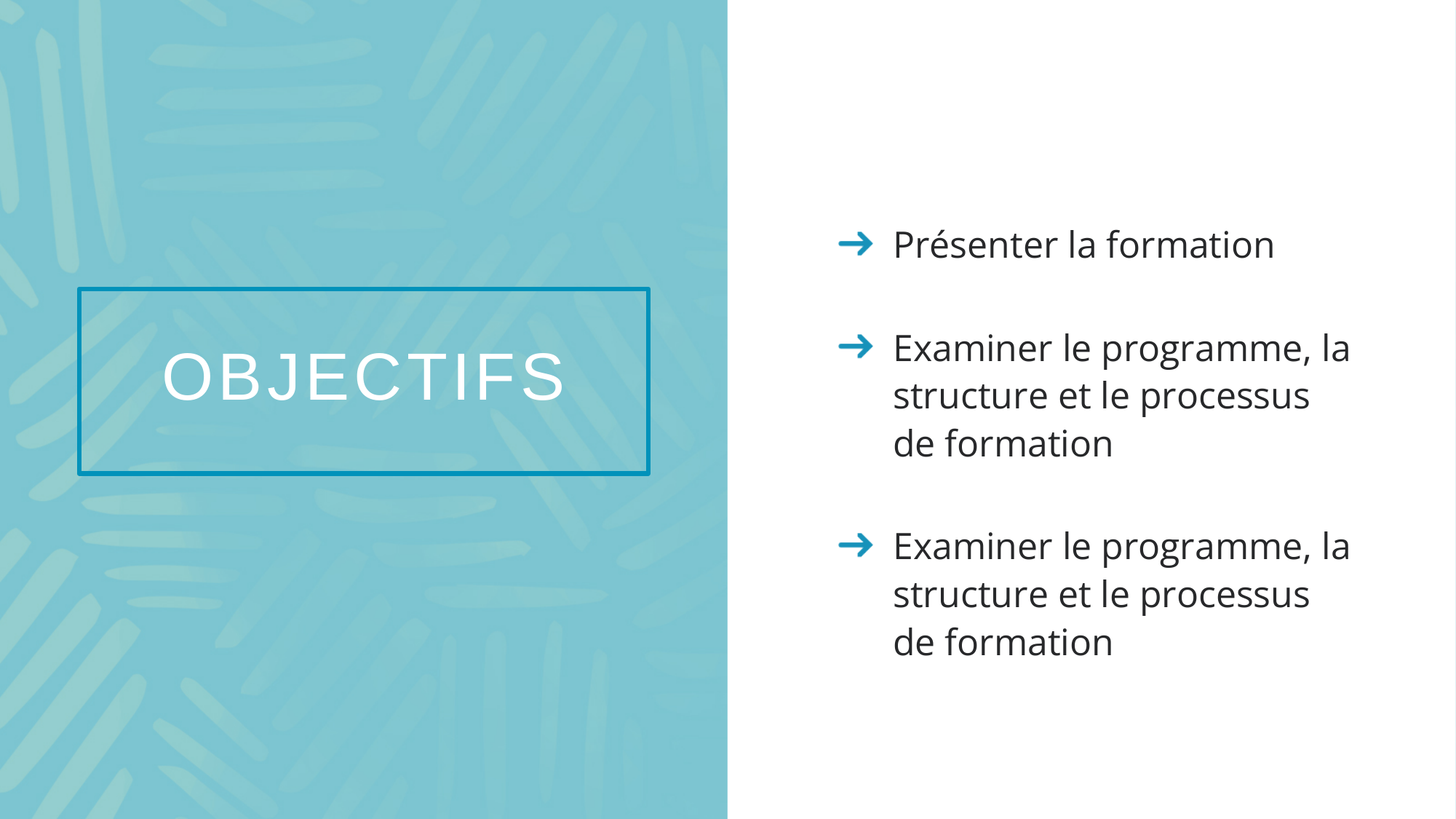

Présenter la formation
Examiner le programme, la structure et le processus de formation
Examiner le programme, la structure et le processus de formation

# OBJECTIFS